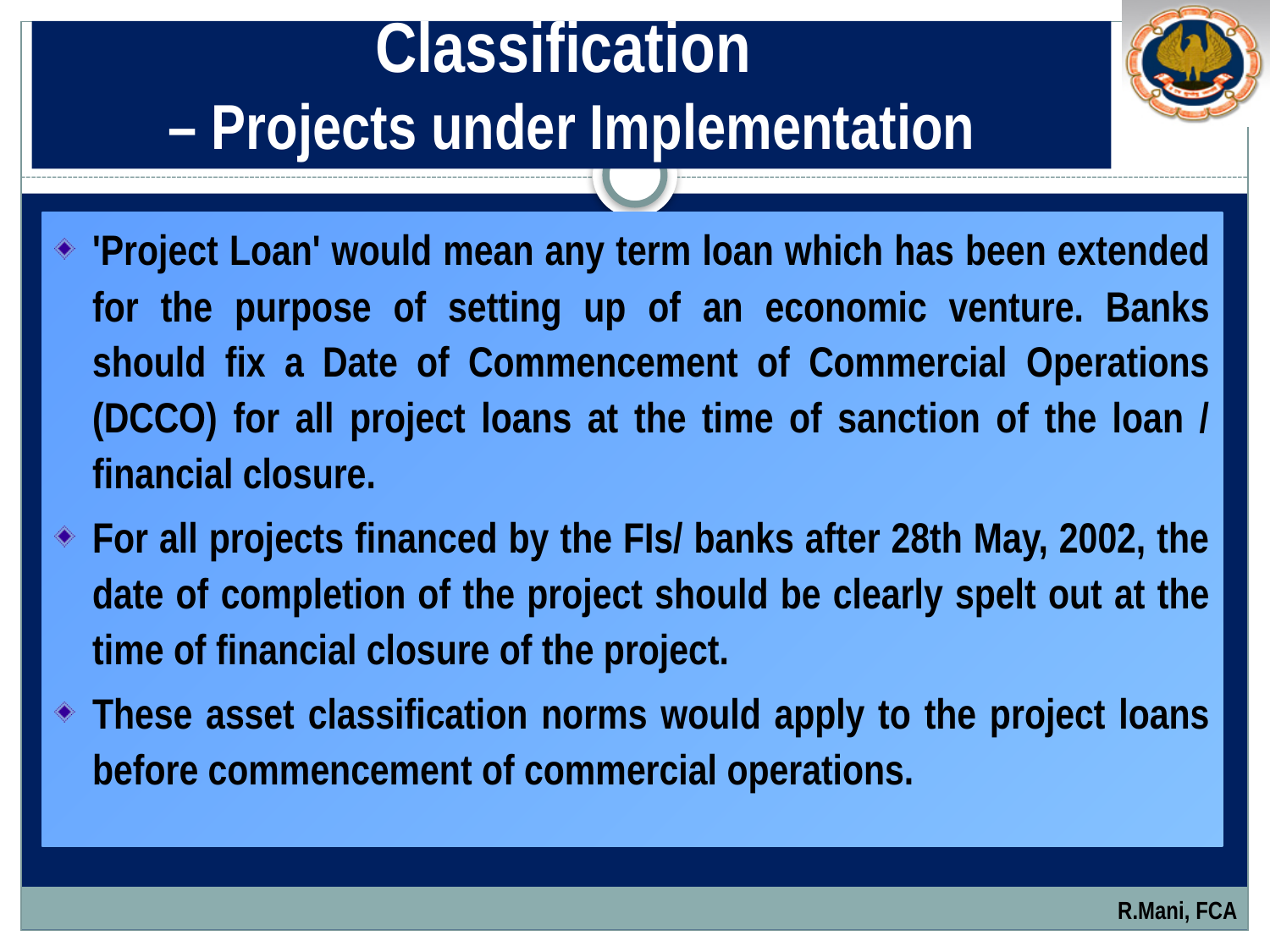

# Classification – Projects under Implementation
'Project Loan' would mean any term loan which has been extended for the purpose of setting up of an economic venture. Banks should fix a Date of Commencement of Commercial Operations (DCCO) for all project loans at the time of sanction of the loan / financial closure.
For all projects financed by the FIs/ banks after 28th May, 2002, the date of completion of the project should be clearly spelt out at the time of financial closure of the project.
These asset classification norms would apply to the project loans before commencement of commercial operations.